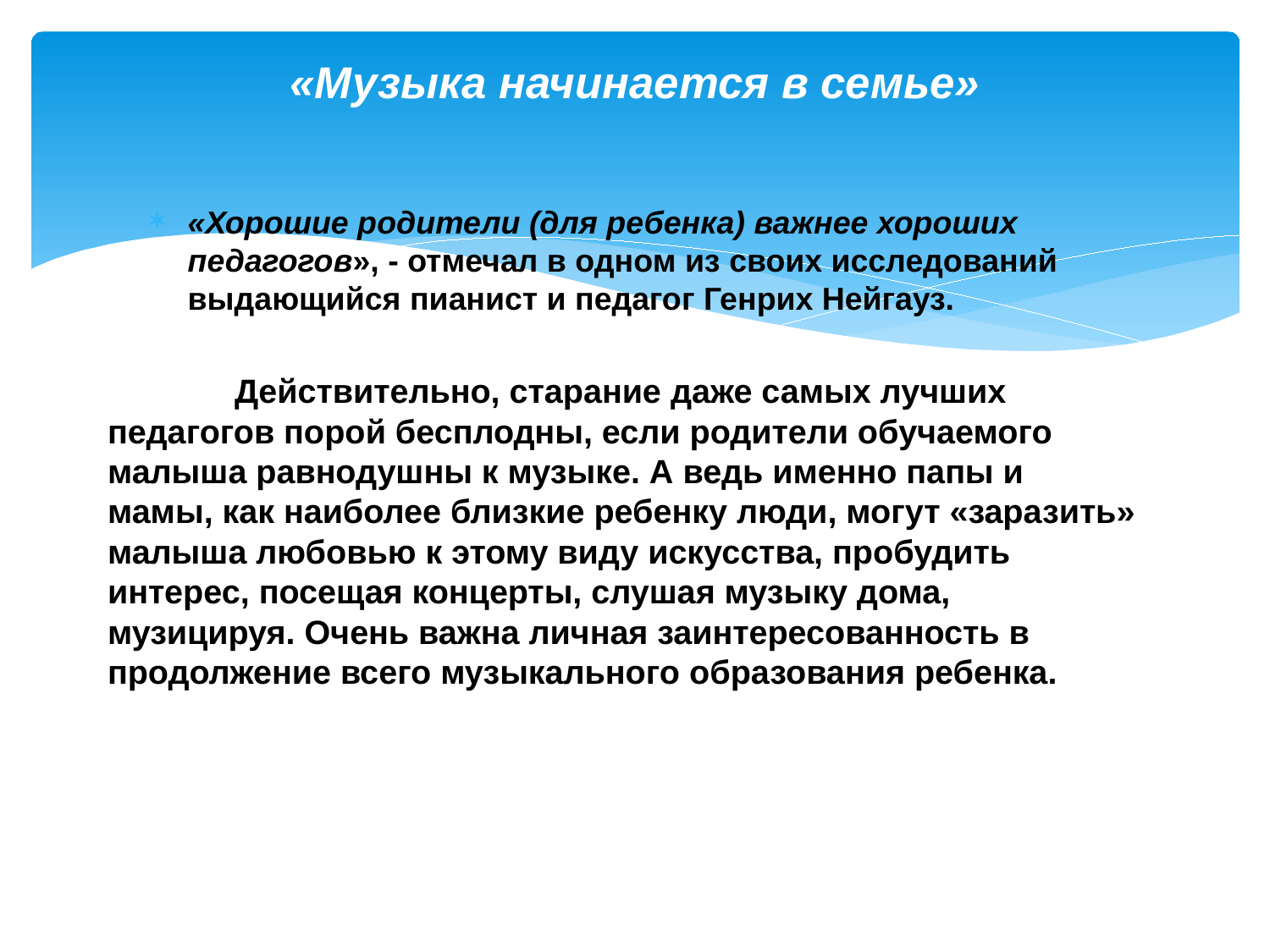

# «Музыка начинается в семье»
«Хорошие родители (для ребенка) важнее хороших педагогов», - отмечал в одном из своих исследований выдающийся пианист и педагог Генрих Нейгауз.

	Действительно, старание даже самых лучших педагогов порой бесплодны, если родители обучаемого малыша равнодушны к музыке. А ведь именно папы и мамы, как наиболее близкие ребенку люди, могут «заразить» малыша любовью к этому виду искусства, пробудить интерес, посещая концерты, слушая музыку дома, музицируя. Очень важна личная заинтересованность в продолжение всего музыкального образования ребенка.